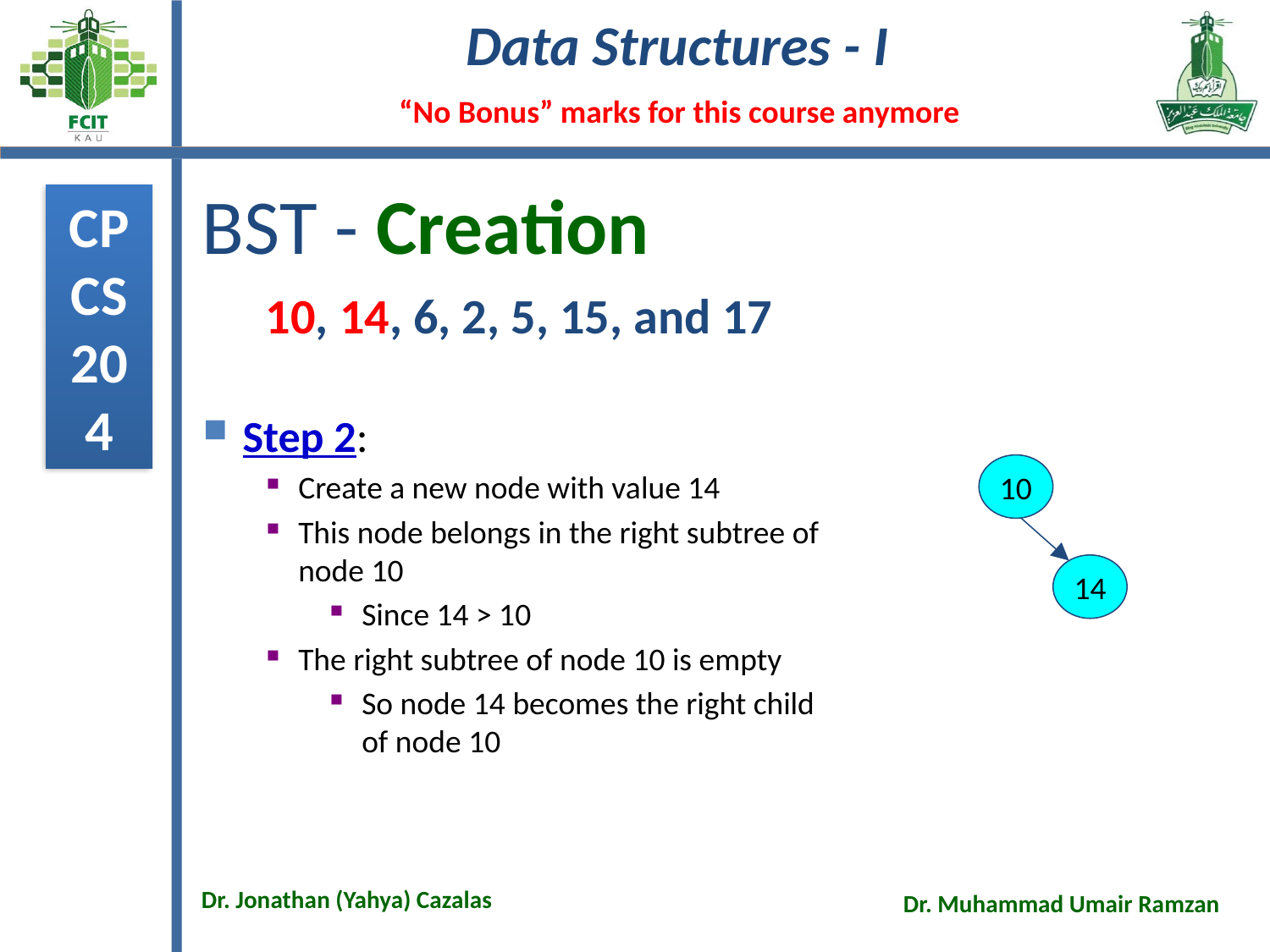

# BST - Creation
10, 14, 6, 2, 5, 15, and 17
Step 2:
Create a new node with value 14
This node belongs in the right subtree of node 10
Since 14 > 10
The right subtree of node 10 is empty
So node 14 becomes the right child of node 10
10

14